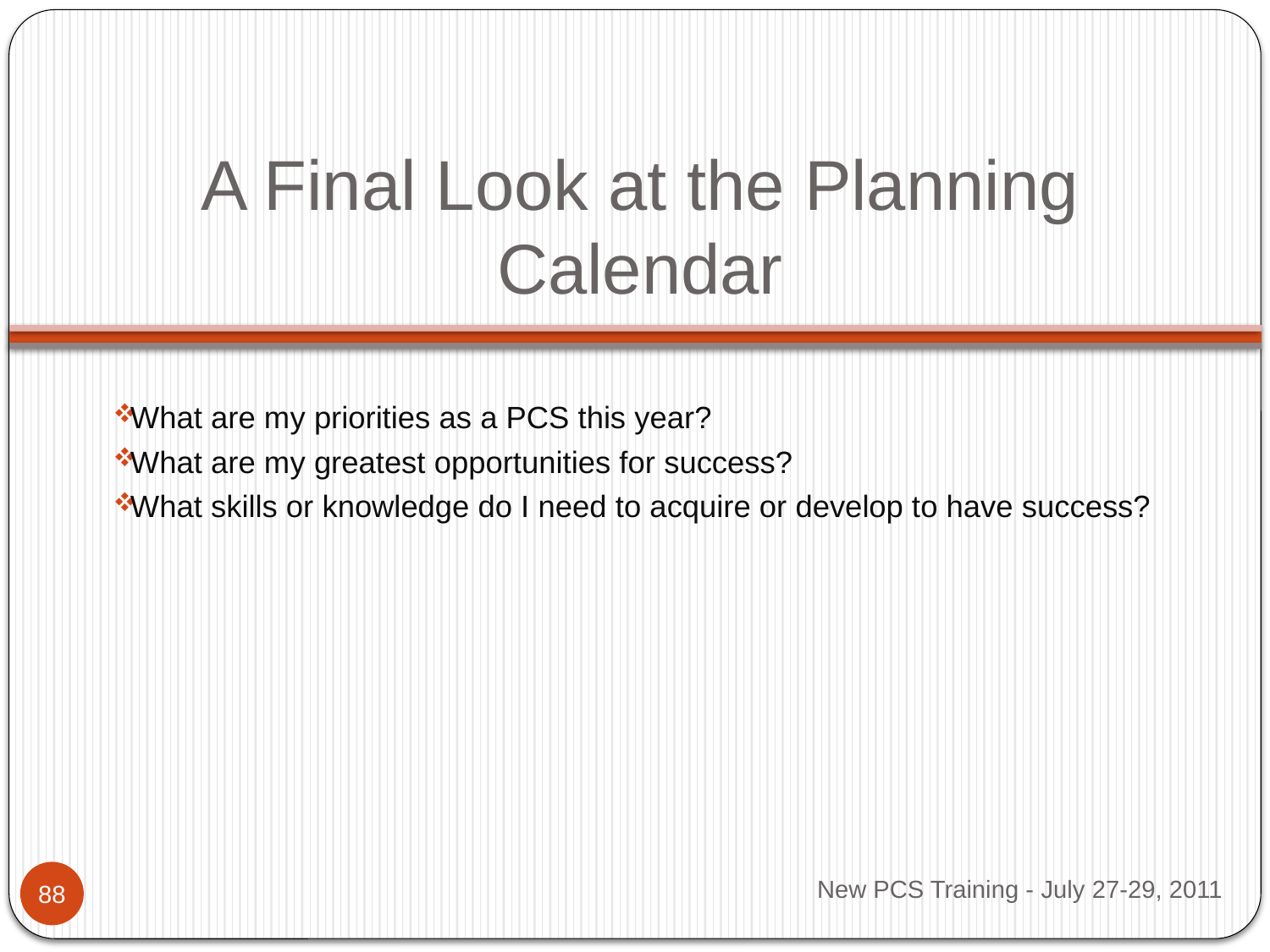

# A Final Look at the Planning Calendar
What are my priorities as a PCS this year?
What are my greatest opportunities for success?
What skills or knowledge do I need to acquire or develop to have success?
New PCS Training - July 27-29, 2011
88